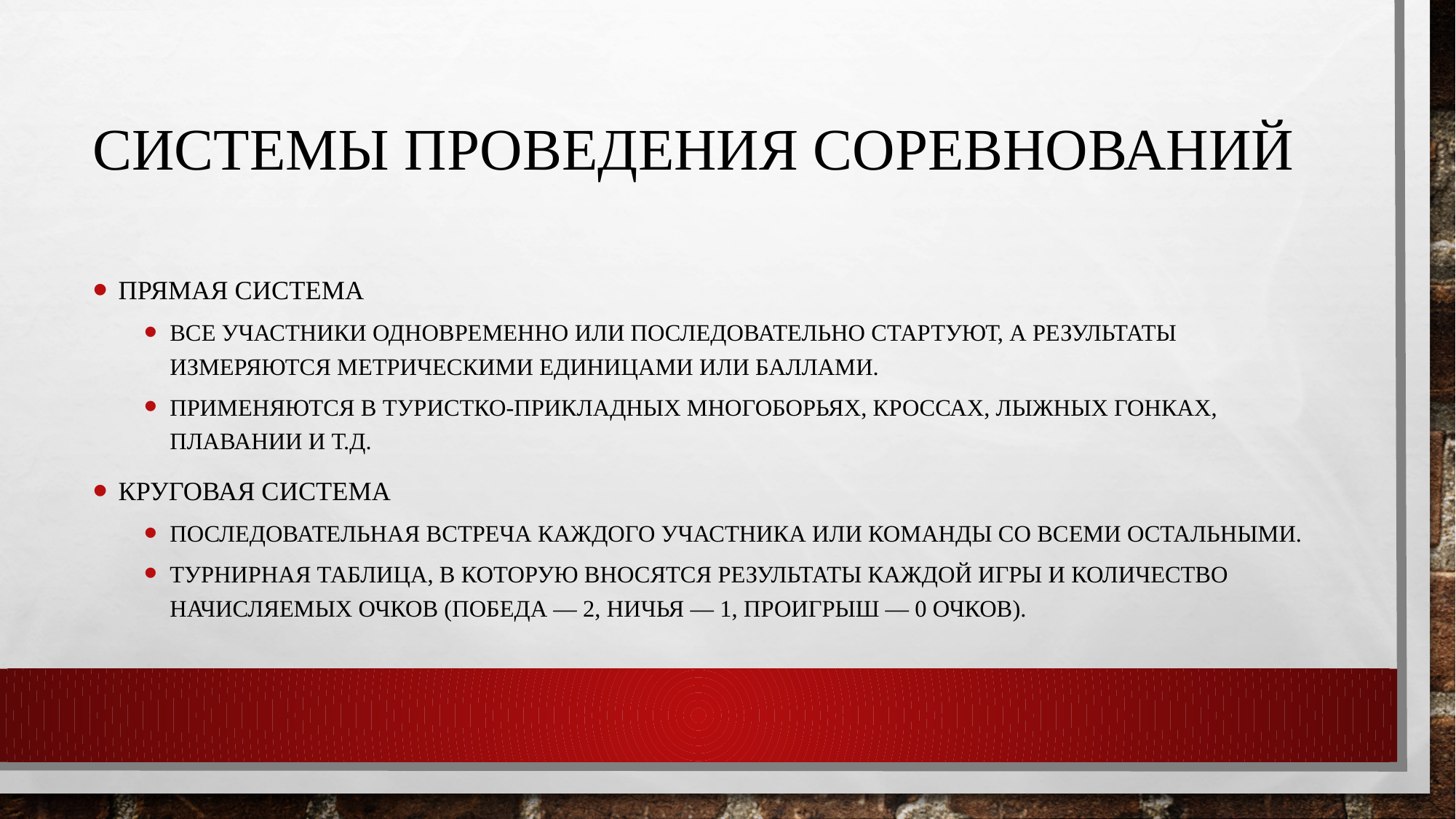

# Системы проведения соревнований
Прямая система
все участники одновременно или последовательно стартуют, а результаты измеряются метрическими единицами или баллами.
Применяются в туристко-прикладных многоборьях, кроссах, лыжных гонках, плавании и т.д.
Круговая система
последовательная встреча каждого участника или команды со всеми остальными.
Турнирная таблица, в которую вносятся результаты каждой игры и количество начисляемых очков (победа — 2, ничья — 1, проигрыш — 0 очков).